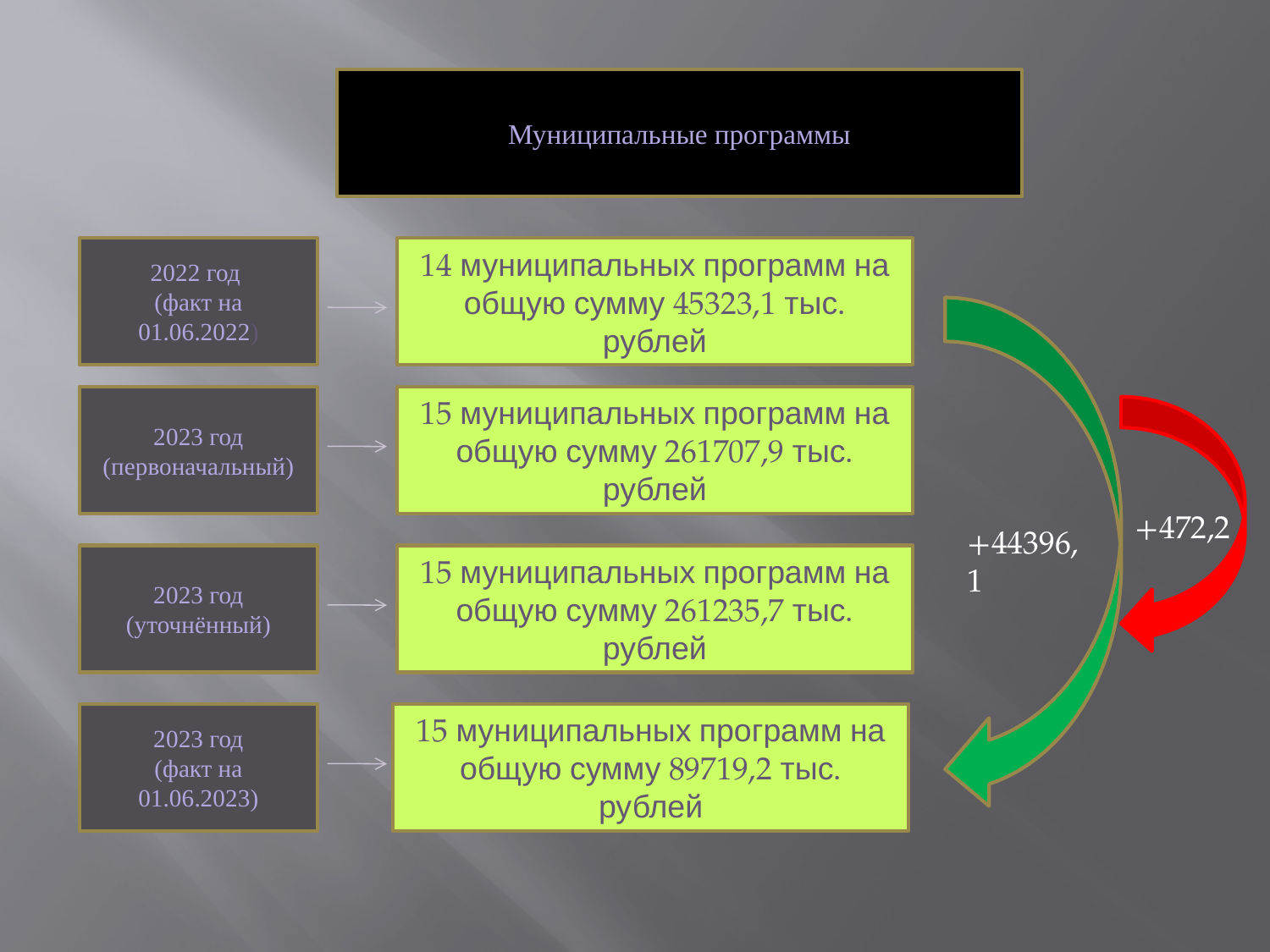

Муниципальные программы
2022 год
(факт на 01.06.2022)
14 муниципальных программ на общую сумму 45323,1 тыс. рублей

2023 год (первоначальный)
15 муниципальных программ на общую сумму 261707,9 тыс. рублей
+472,2

+44396,1
2023 год (уточнённый)
15 муниципальных программ на общую сумму 261235,7 тыс. рублей
2023 год
(факт на 01.06.2023)
15 муниципальных программ на общую сумму 89719,2 тыс. рублей